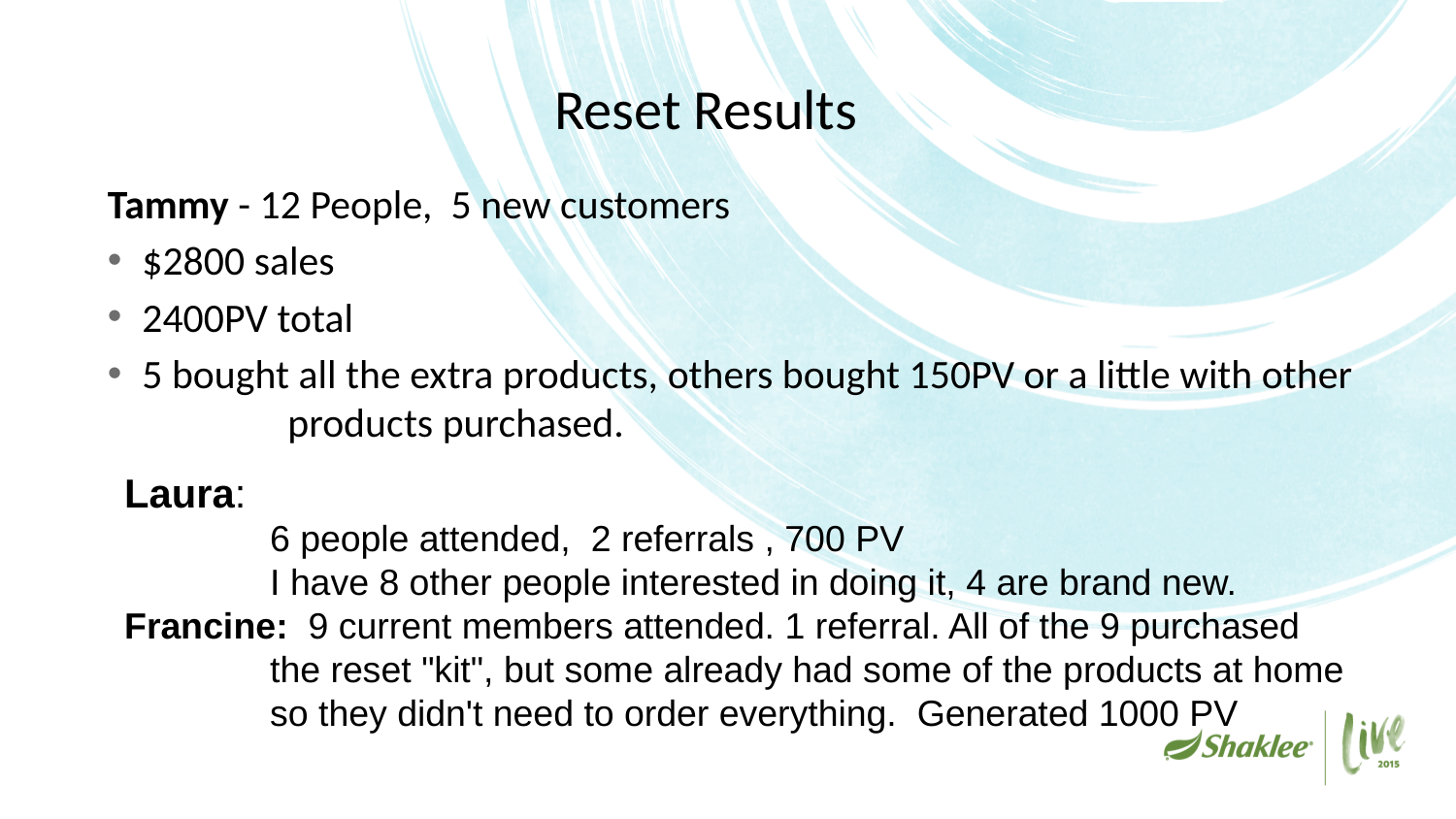

# Reset Results

Tammy - 12 People,  5 new customers
$2800 sales
2400PV total
5 bought all the extra products, others bought 150PV or a little with other 	products purchased.
Laura:
	6 people attended,  2 referrals , 700 PV
	I have 8 other people interested in doing it, 4 are brand new.
Francine:  9 current members attended. 1 referral. All of the 9 purchased 	the reset "kit", but some already had some of the products at home 	so they didn't need to order everything.  Generated 1000 PV